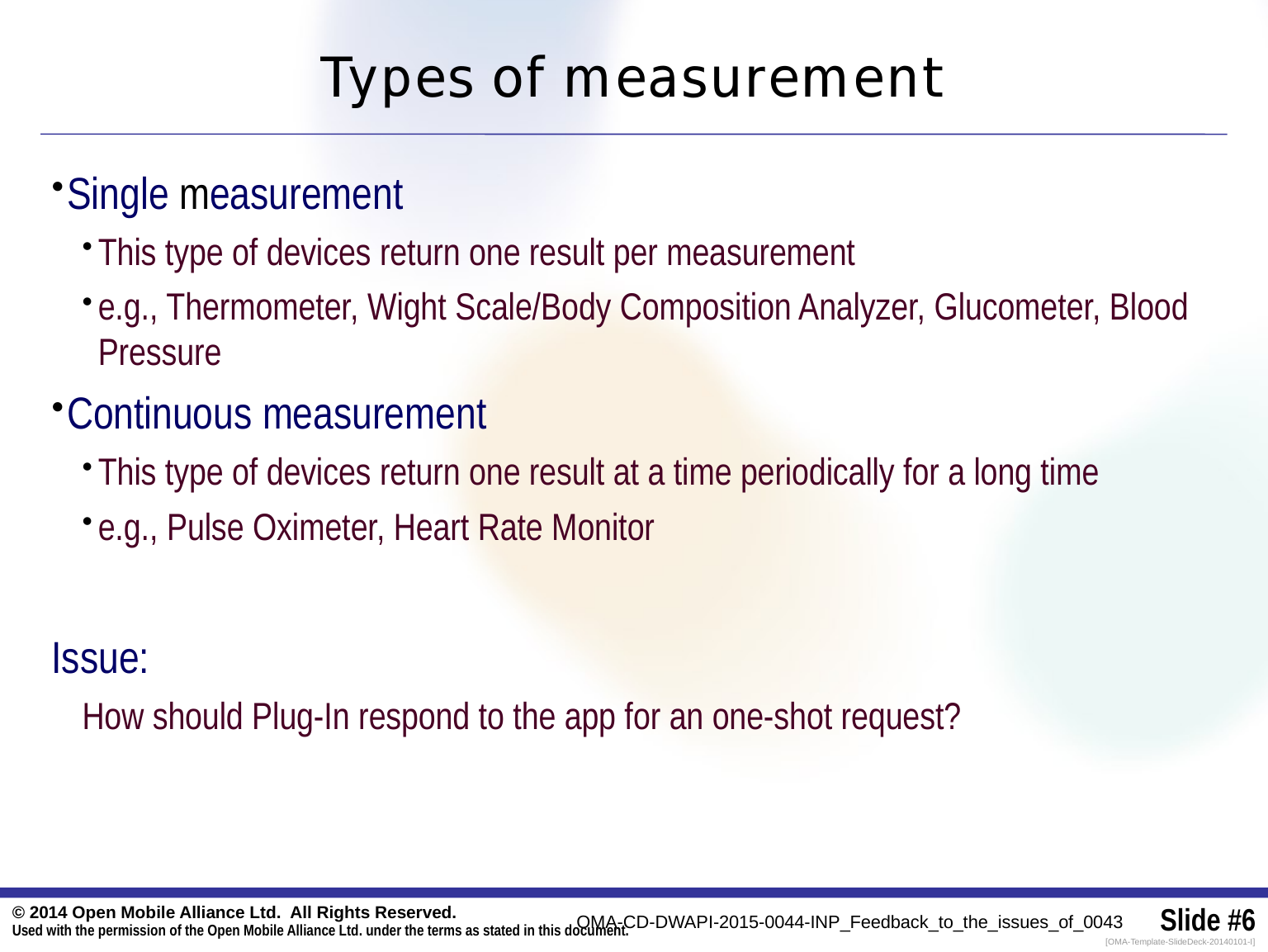

# Types of measurement
Single measurement
This type of devices return one result per measurement
e.g., Thermometer, Wight Scale/Body Composition Analyzer, Glucometer, Blood Pressure
Continuous measurement
This type of devices return one result at a time periodically for a long time
e.g., Pulse Oximeter, Heart Rate Monitor

Issue:
How should Plug-In respond to the app for an one-shot request?